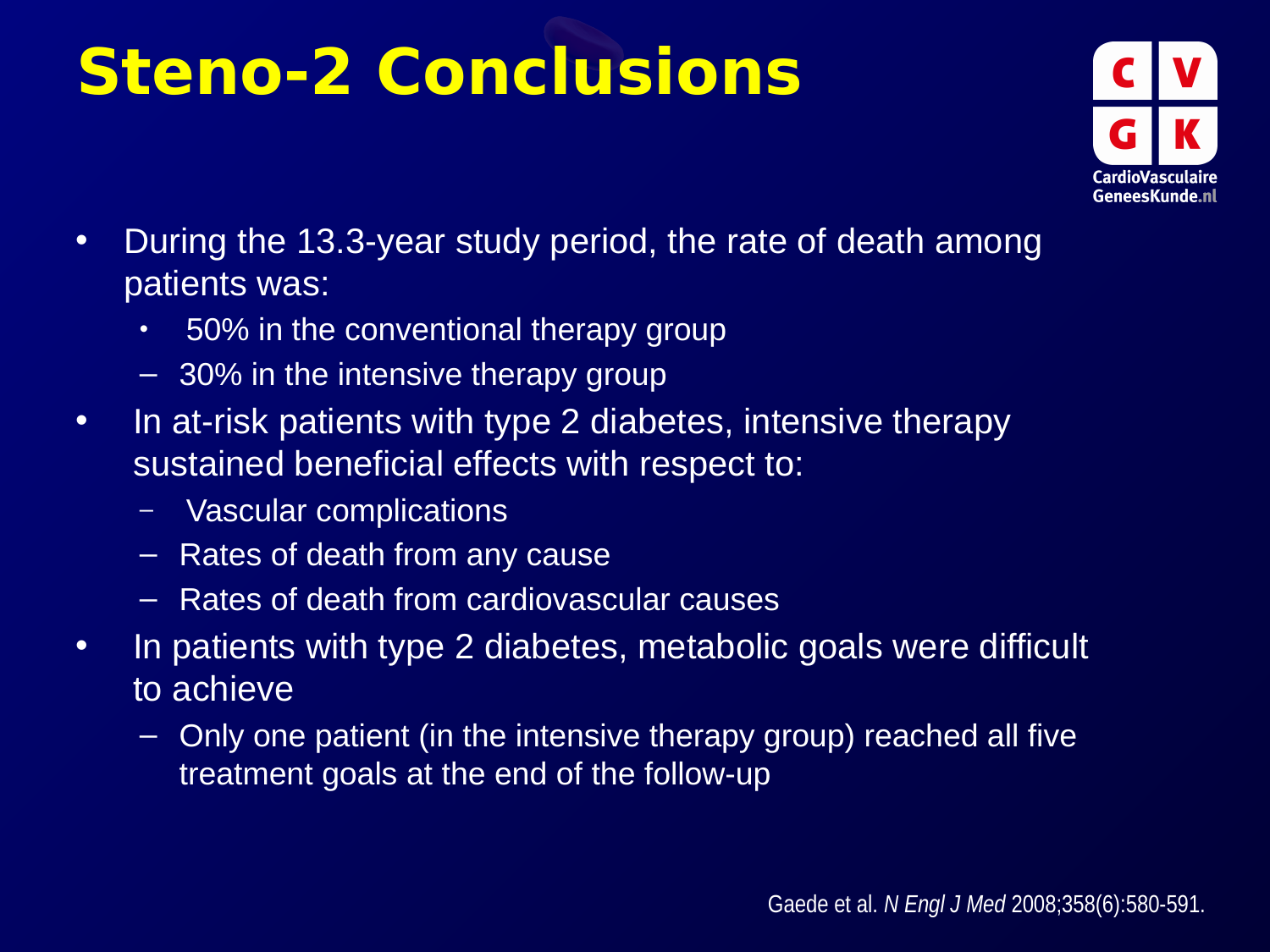

# Steno-2 Conclusions
During the 13.3-year study period, the rate of death among
patients was:
 50% in the conventional therapy group
30% in the intensive therapy group
 In at-risk patients with type 2 diabetes, intensive therapy
 sustained beneficial effects with respect to:
 Vascular complications
Rates of death from any cause
Rates of death from cardiovascular causes
 In patients with type 2 diabetes, metabolic goals were difficult
 to achieve
Only one patient (in the intensive therapy group) reached all five
treatment goals at the end of the follow-up

Gaede et al. N Engl J Med 2008;358(6):580-591.